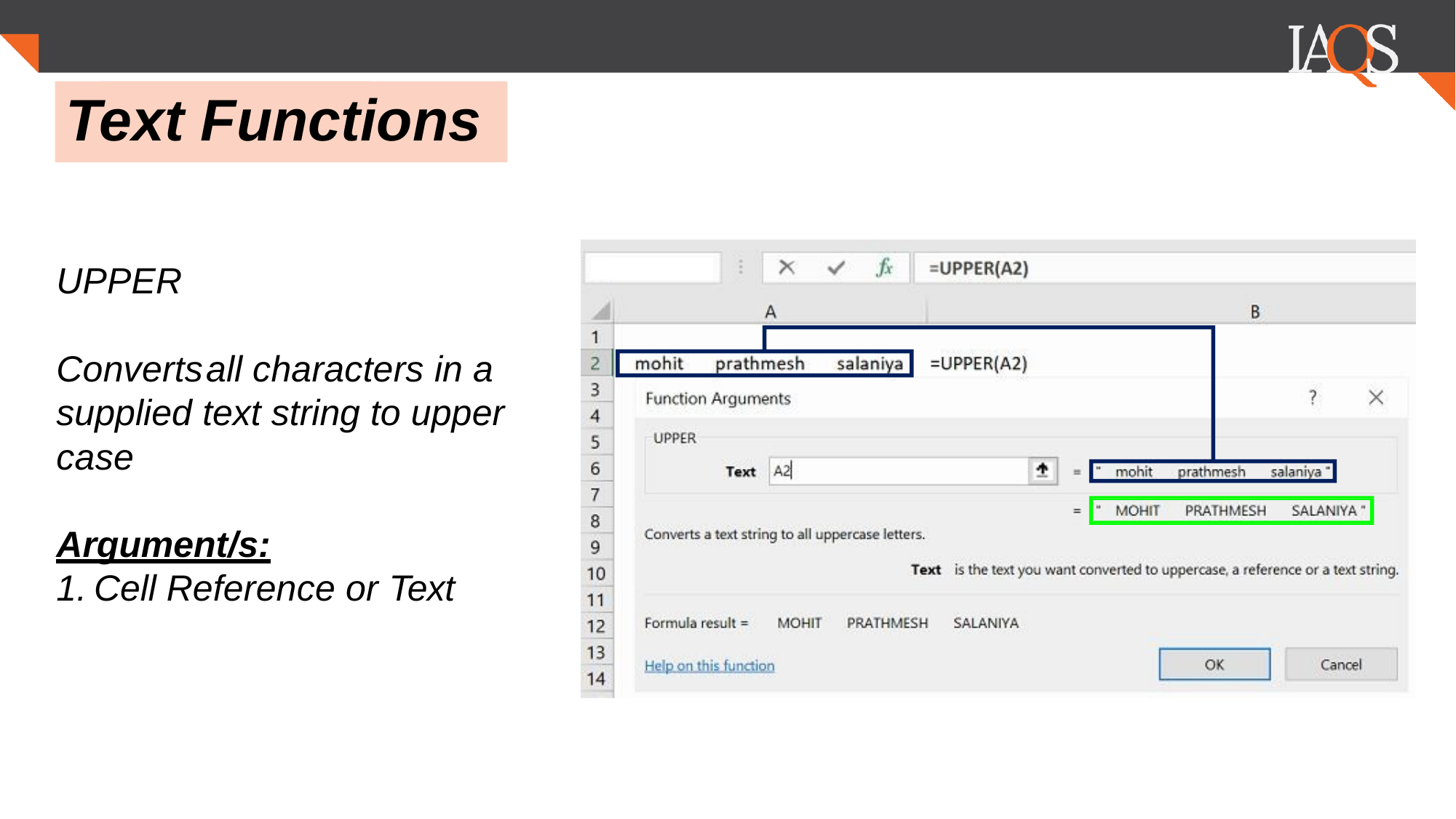

.
# Text Functions

UPPER

Converts	all characters in a  supplied text string to upper case

Argument/s:
1.	Cell Reference or Text